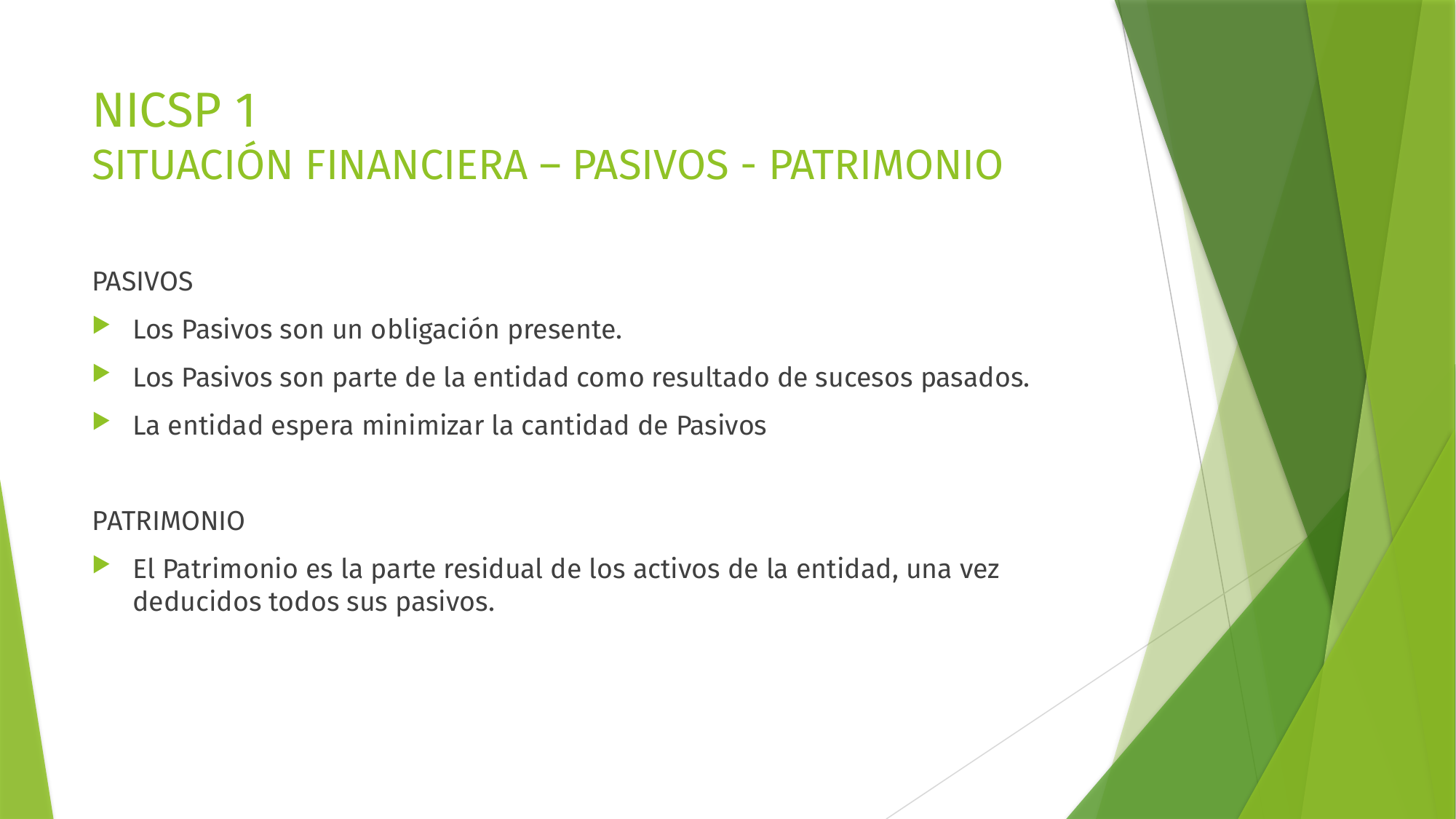

# NICSP 1 SITUACIÓN FINANCIERA – PASIVOS - PATRIMONIO
PASIVOS
Los Pasivos son un obligación presente.
Los Pasivos son parte de la entidad como resultado de sucesos pasados.
La entidad espera minimizar la cantidad de Pasivos

PATRIMONIO
El Patrimonio es la parte residual de los activos de la entidad, una vez deducidos todos sus pasivos.